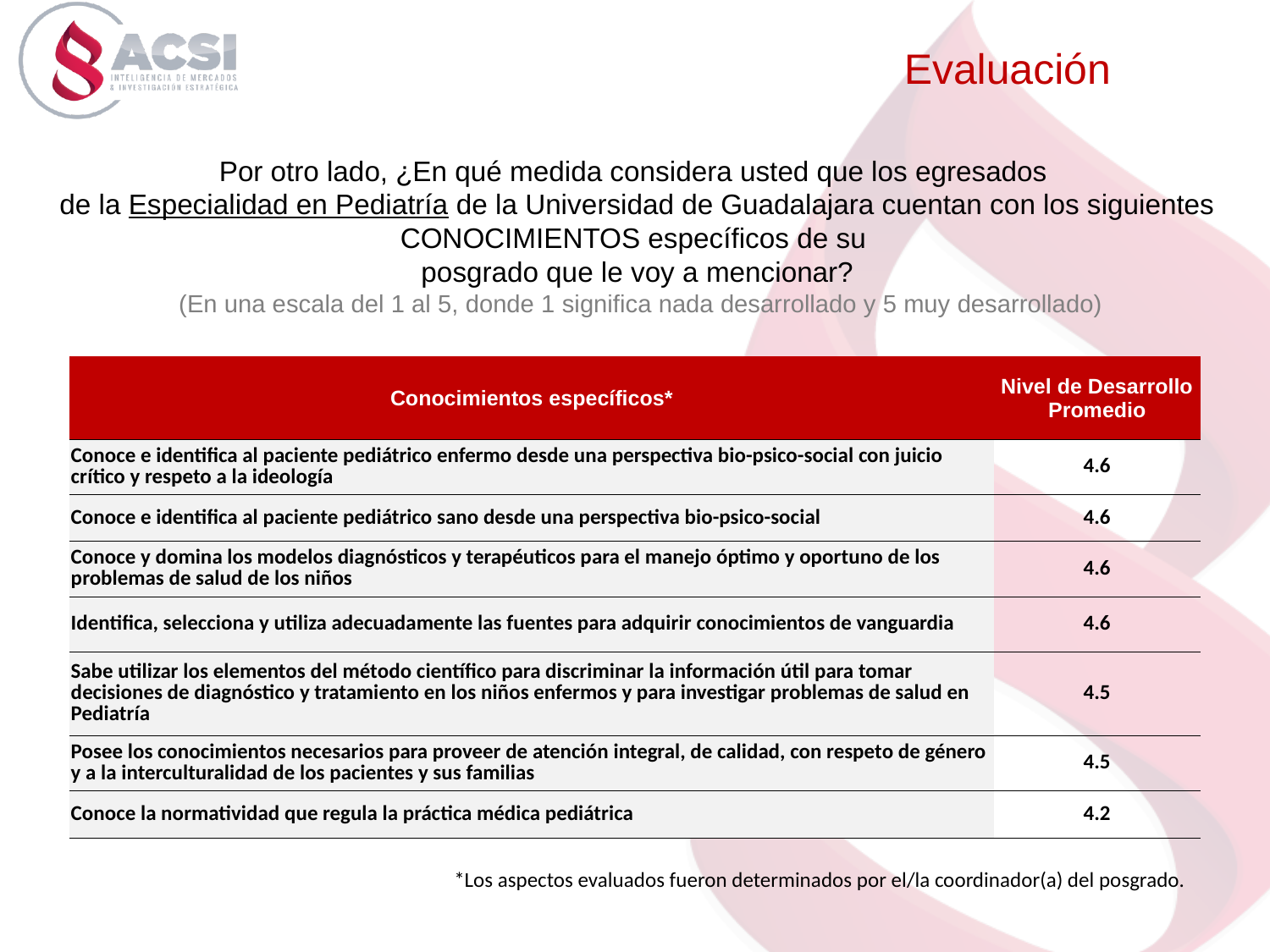

Evaluación
Por otro lado, ¿En qué medida considera usted que los egresados
de la Especialidad en Pediatría de la Universidad de Guadalajara cuentan con los siguientes CONOCIMIENTOS específicos de su
posgrado que le voy a mencionar?
 (En una escala del 1 al 5, donde 1 significa nada desarrollado y 5 muy desarrollado)
| Conocimientos específicos\* | Nivel de Desarrollo Promedio |
| --- | --- |
| Conoce e identifica al paciente pediátrico enfermo desde una perspectiva bio-psico-social con juicio crítico y respeto a la ideología | 4.6 |
| Conoce e identifica al paciente pediátrico sano desde una perspectiva bio-psico-social | 4.6 |
| Conoce y domina los modelos diagnósticos y terapéuticos para el manejo óptimo y oportuno de los problemas de salud de los niños | 4.6 |
| Identifica, selecciona y utiliza adecuadamente las fuentes para adquirir conocimientos de vanguardia | 4.6 |
| Sabe utilizar los elementos del método científico para discriminar la información útil para tomar decisiones de diagnóstico y tratamiento en los niños enfermos y para investigar problemas de salud en Pediatría | 4.5 |
| Posee los conocimientos necesarios para proveer de atención integral, de calidad, con respeto de género y a la interculturalidad de los pacientes y sus familias | 4.5 |
| Conoce la normatividad que regula la práctica médica pediátrica | 4.2 |

*Los aspectos evaluados fueron determinados por el/la coordinador(a) del posgrado.